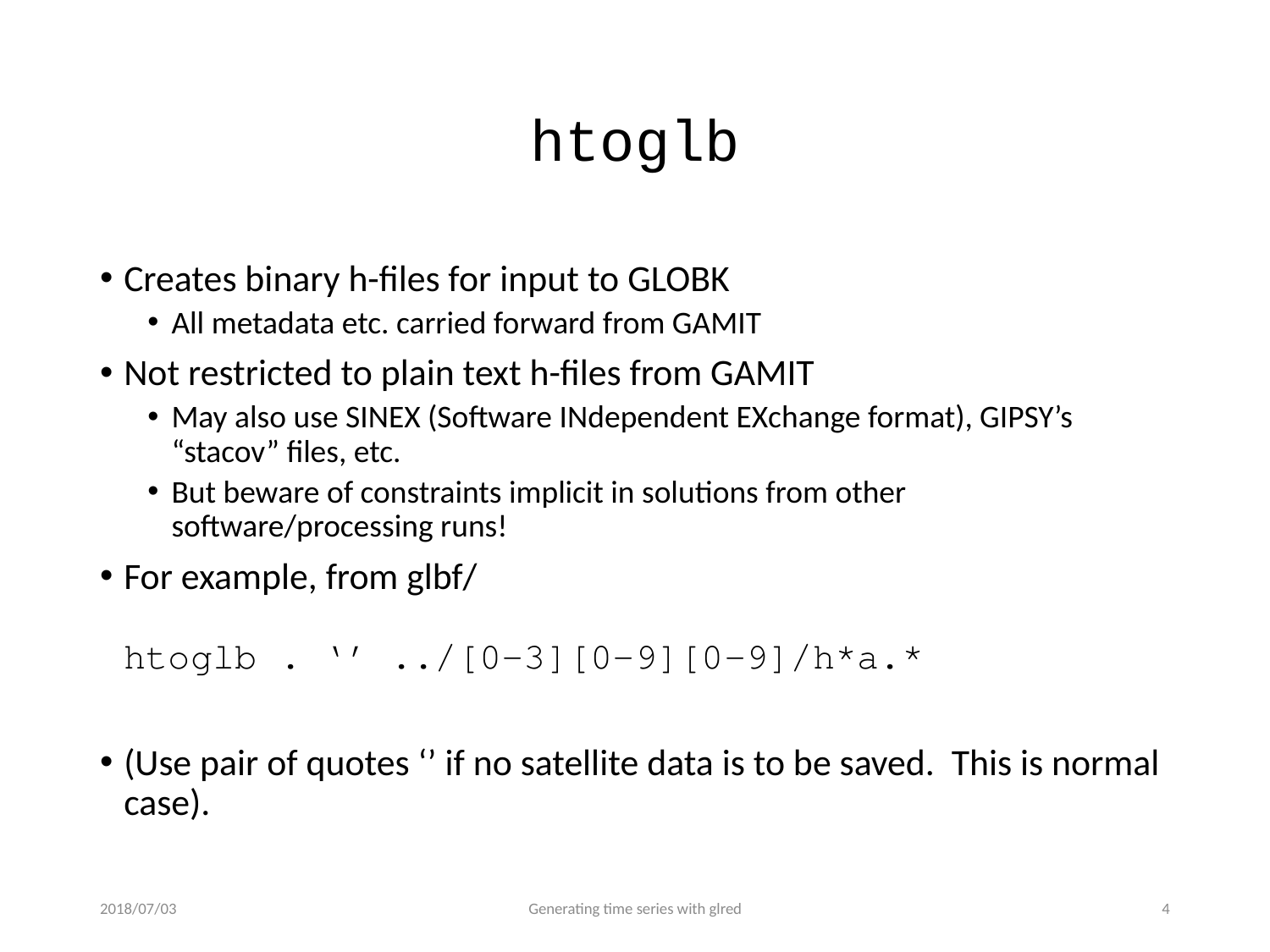

# htoglb
Creates binary h-files for input to GLOBK
All metadata etc. carried forward from GAMIT
Not restricted to plain text h-files from GAMIT
May also use SINEX (Software INdependent EXchange format), GIPSY’s “stacov” files, etc.
But beware of constraints implicit in solutions from other software/processing runs!
For example, from glbf/
htoglb . ‘’ ../[0-3][0-9][0-9]/h*a.*

(Use pair of quotes ‘’ if no satellite data is to be saved.  This is normal case).
2018/07/03
Generating time series with glred
4